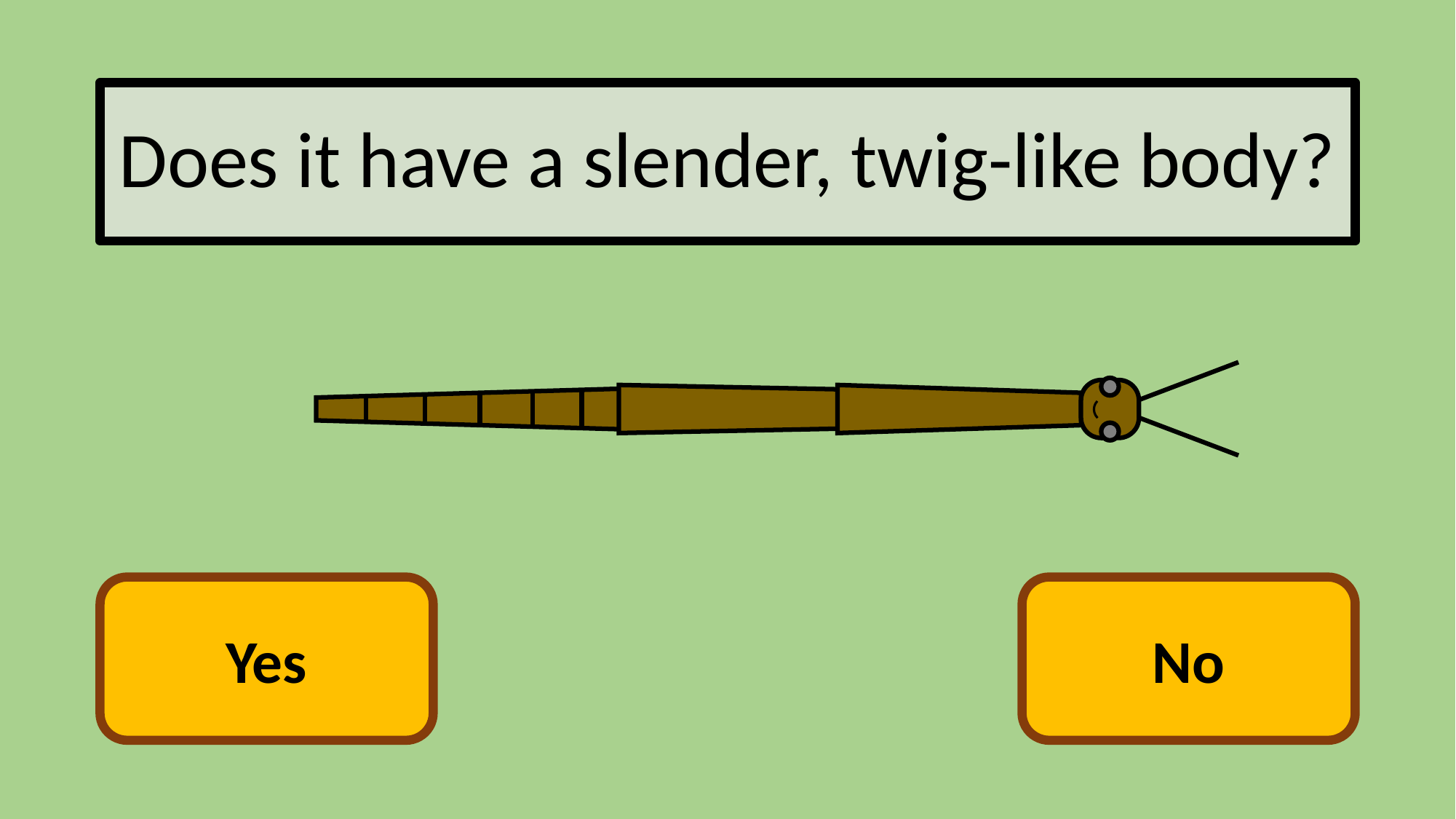

# Does it have a slender, twig-like body?

Yes
No